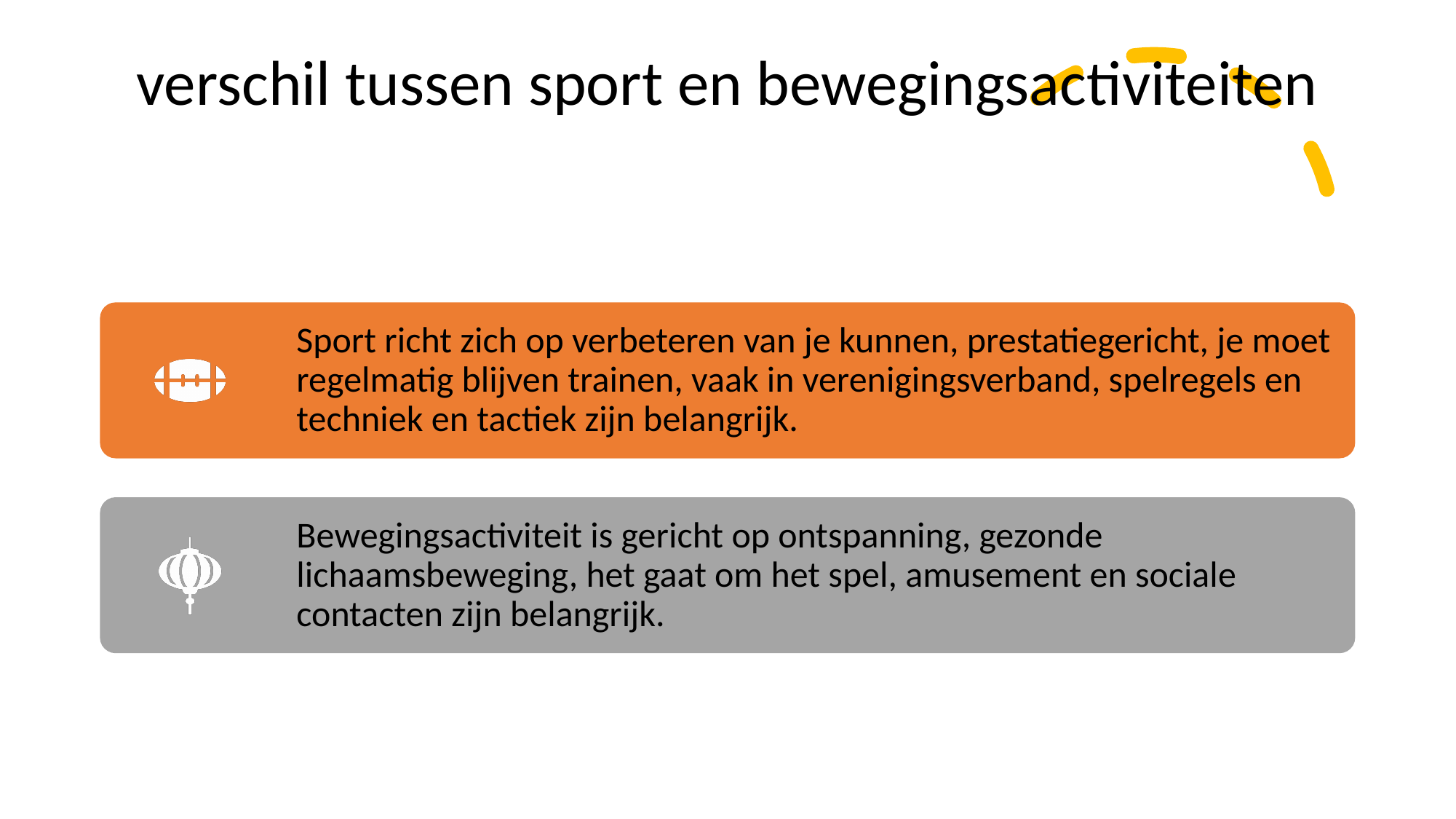

# verschil tussen sport en bewegingsactiviteiten

Sport richt zich op verbeteren van je kunnen, prestatiegericht, je moet regelmatig blijven trainen, vaak in verenigingsverband, spelregels en techniek en tactiek zijn belangrijk.
Bewegingsactiviteit is gericht op ontspanning, gezonde lichaamsbeweging, het gaat om het spel, amusement en sociale contacten zijn belangrijk.